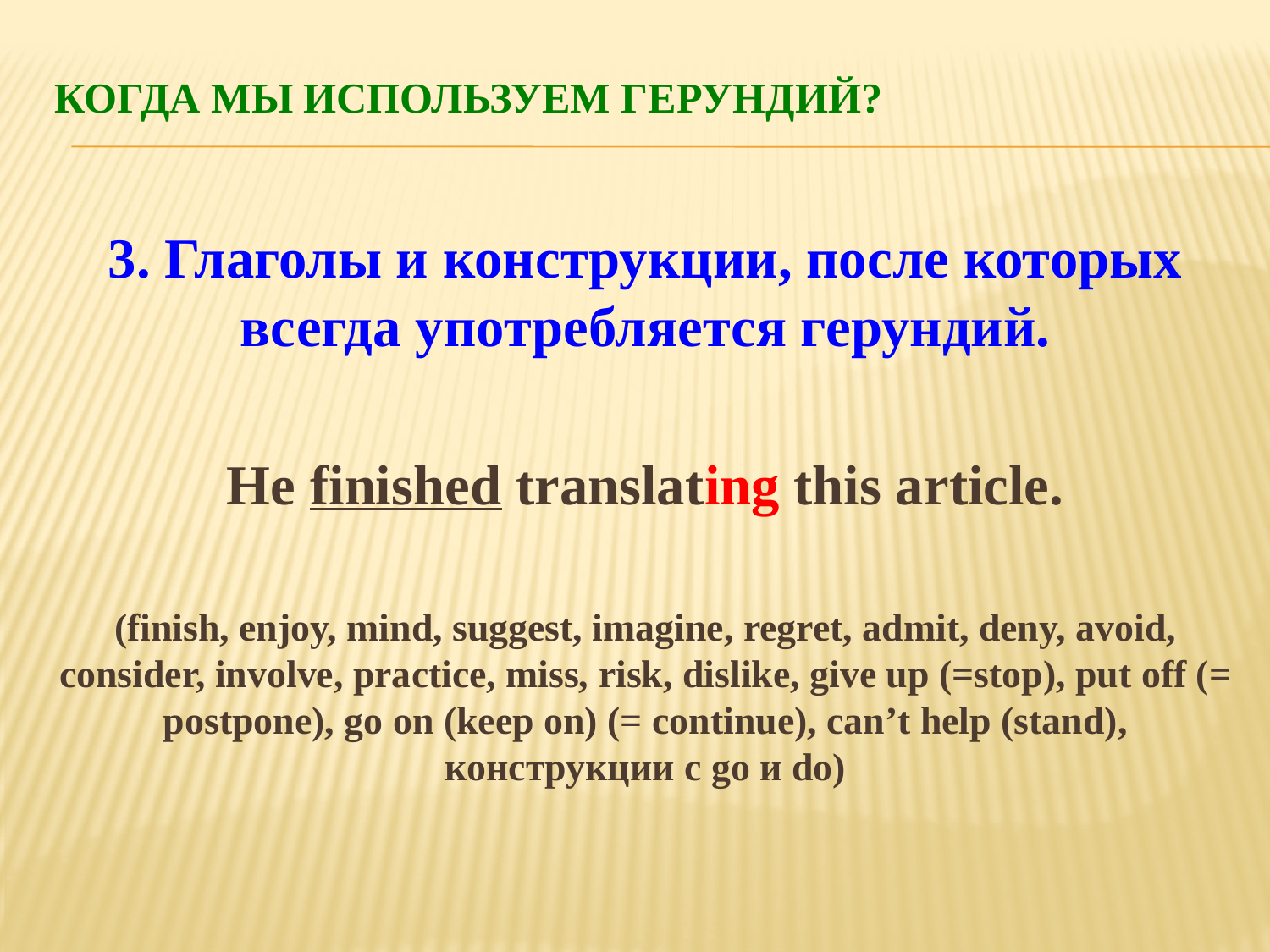

# Когда мы используем герундий?
3. Глаголы и конструкции, после которых всегда употребляется герундий.

He finished translating this article.

(finish, enjoy, mind, suggest, imagine, regret, admit, deny, avoid, consider, involve, practice, miss, risk, dislike, give up (=stop), put off (= postpone), go on (keep on) (= continue), can’t help (stand), конструкции с go и do)